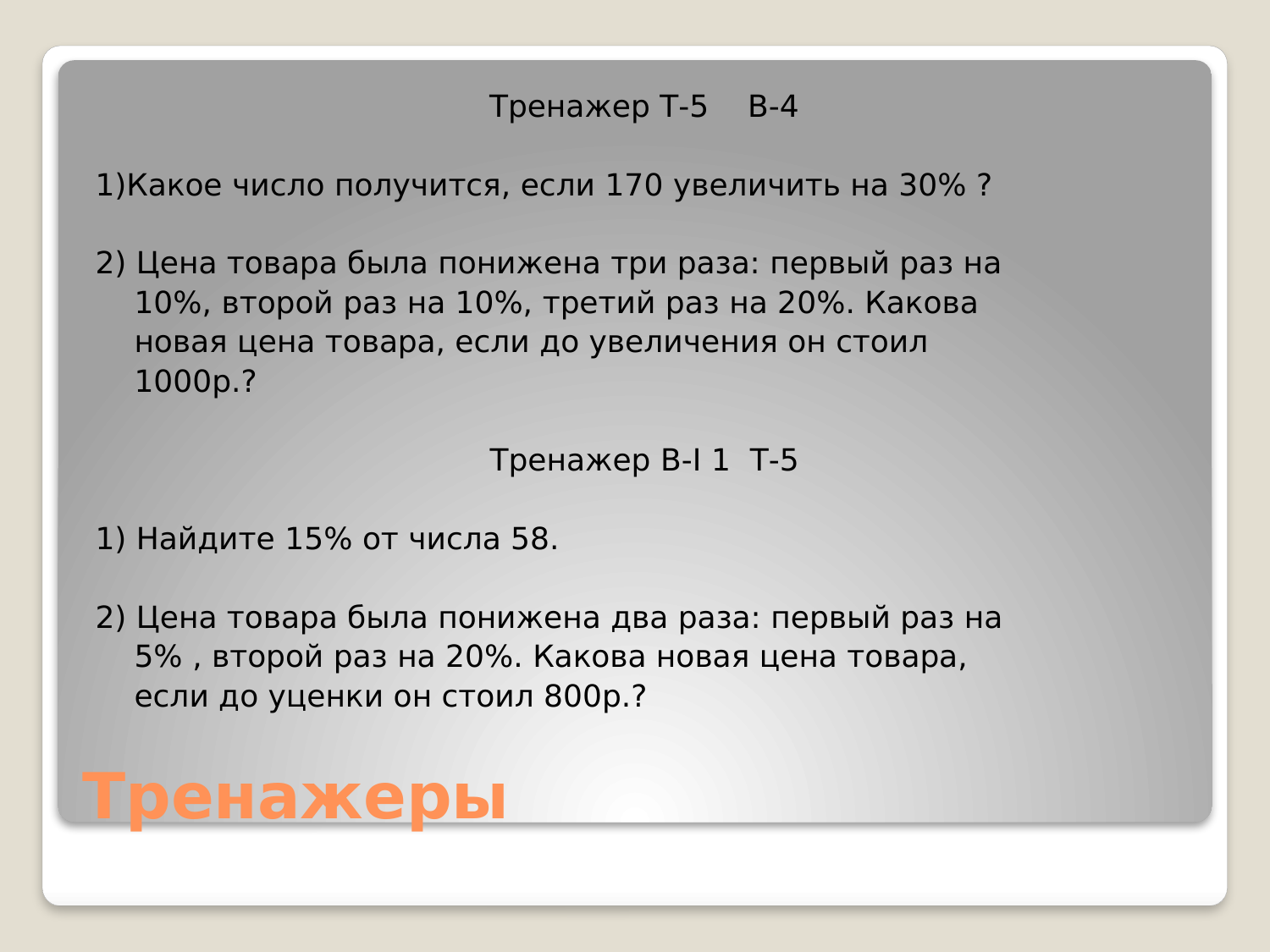

Тренажер Т-5    В-4

1)Какое число получится, если 170 увеличить на 30% ?

2) Цена товара была понижена три раза: первый раз на
    10%, второй раз на 10%, третий раз на 20%. Какова
    новая цена товара, если до увеличения он стоил
    1000р.?

Тренажер B-I 1  Т-5

1) Найдите 15% от числа 58.

2) Цена товара была понижена два раза: первый раз на
    5% , второй раз на 20%. Какова новая цена товара,
    если до уценки он стоил 800р.?

# Тренажеры